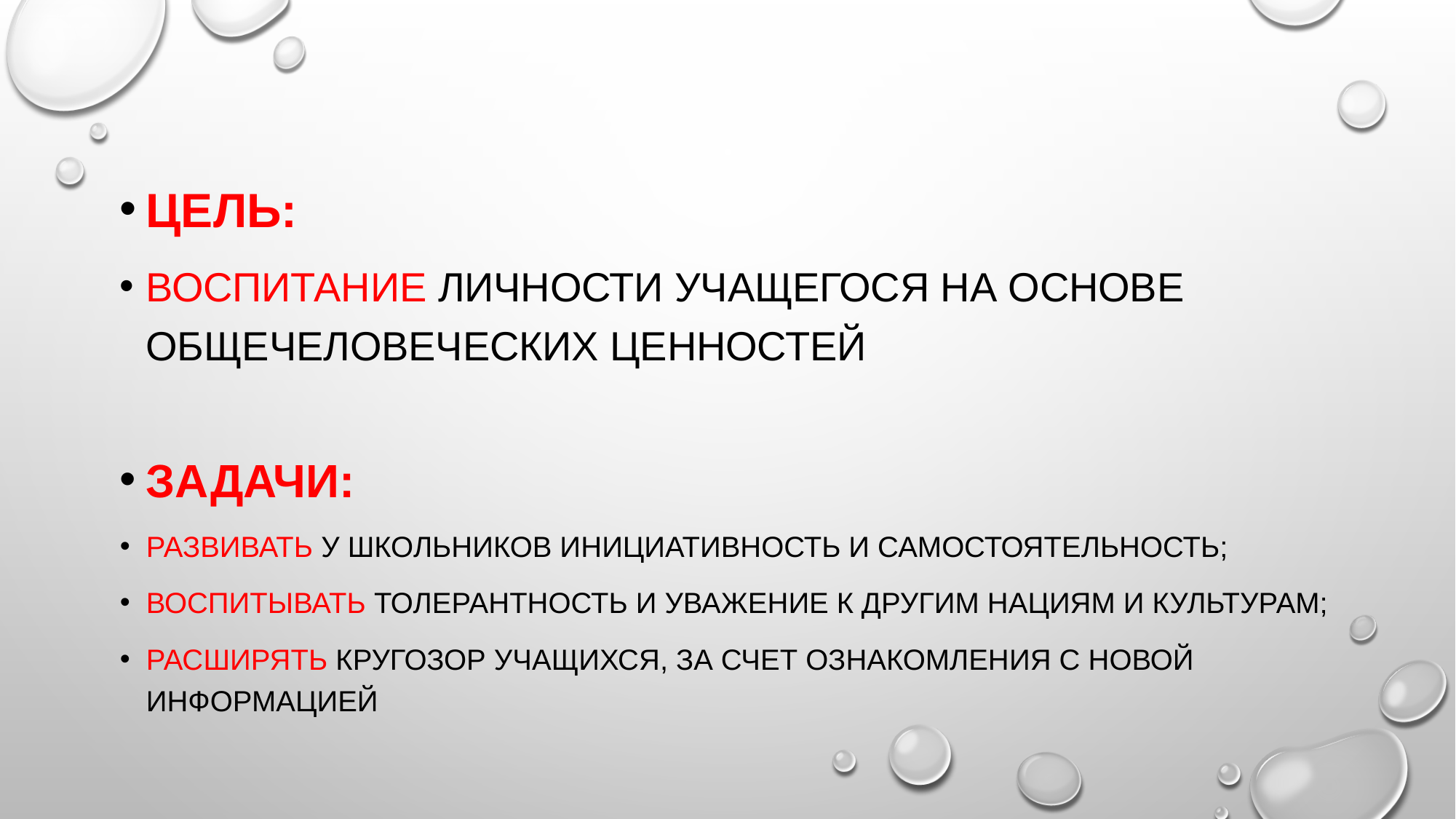

#
Цель:
Воспитание личности учащегося на основе общечеловеческих ценностей

Задачи:
развивать у школьников инициативность и самостоятельность;
Воспитывать толерантность и уважение к другим нациям и культурам;
Расширять кругозор учащихся, за счет ознакомления с новой информацией